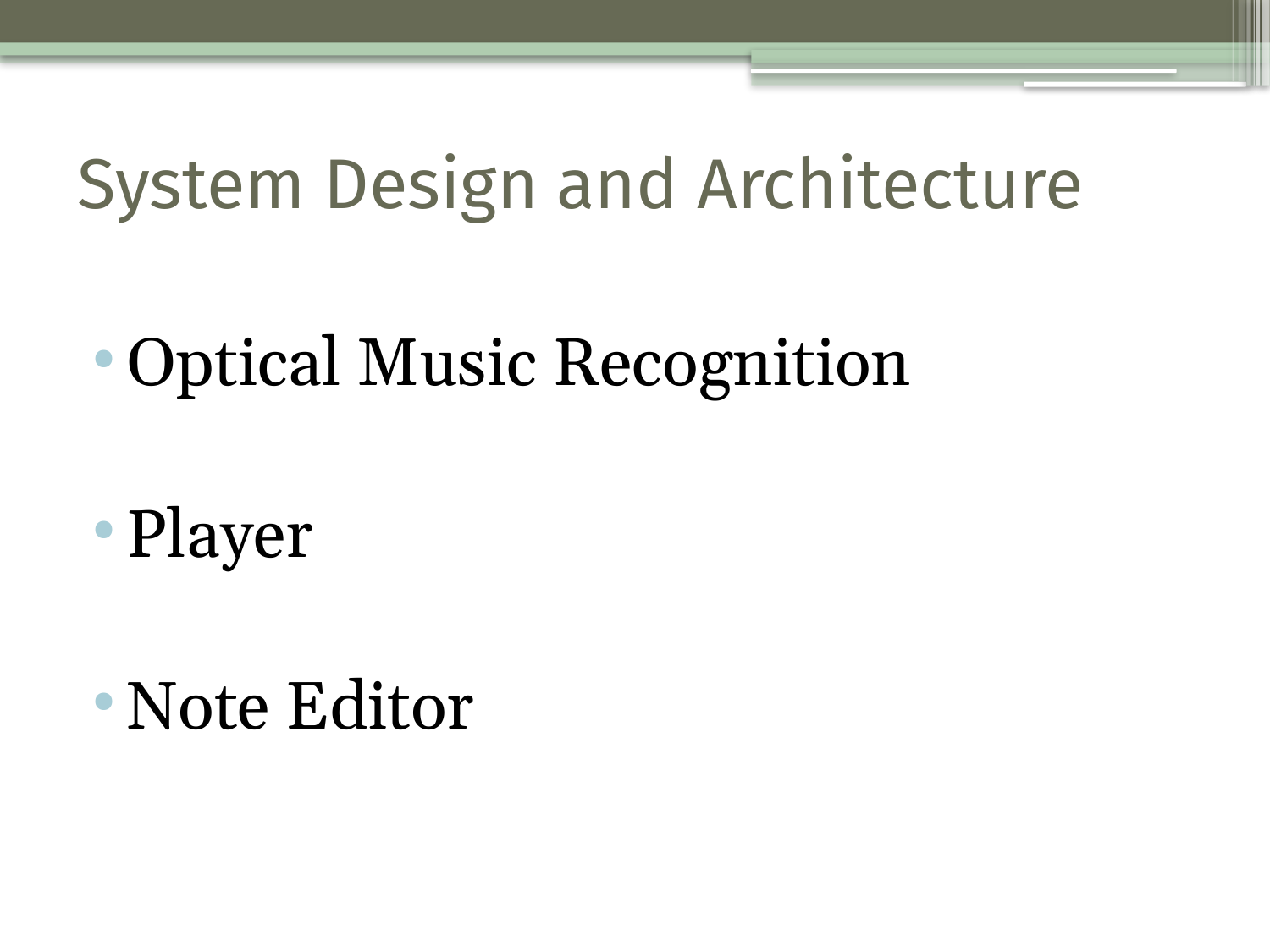

# System Design and Architecture
Optical Music Recognition

Player

Note Editor